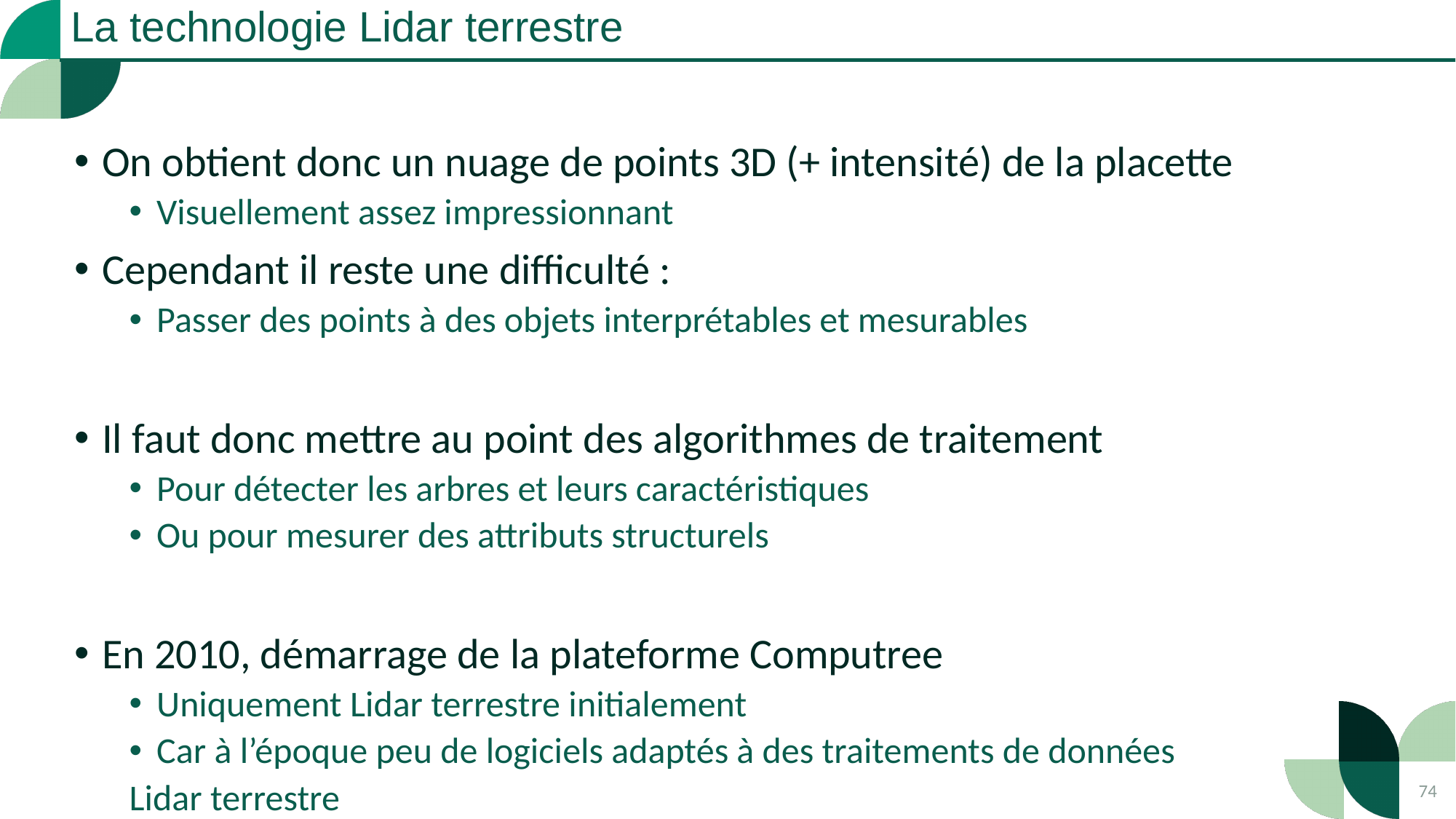

La technologie Lidar terrestre
On obtient donc un nuage de points 3D (+ intensité) de la placette
Visuellement assez impressionnant
Cependant il reste une difficulté :
Passer des points à des objets interprétables et mesurables

Il faut donc mettre au point des algorithmes de traitement
Pour détecter les arbres et leurs caractéristiques
Ou pour mesurer des attributs structurels

En 2010, démarrage de la plateforme Computree
Uniquement Lidar terrestre initialement
Car à l’époque peu de logiciels adaptés à des traitements de données
Lidar terrestre
74